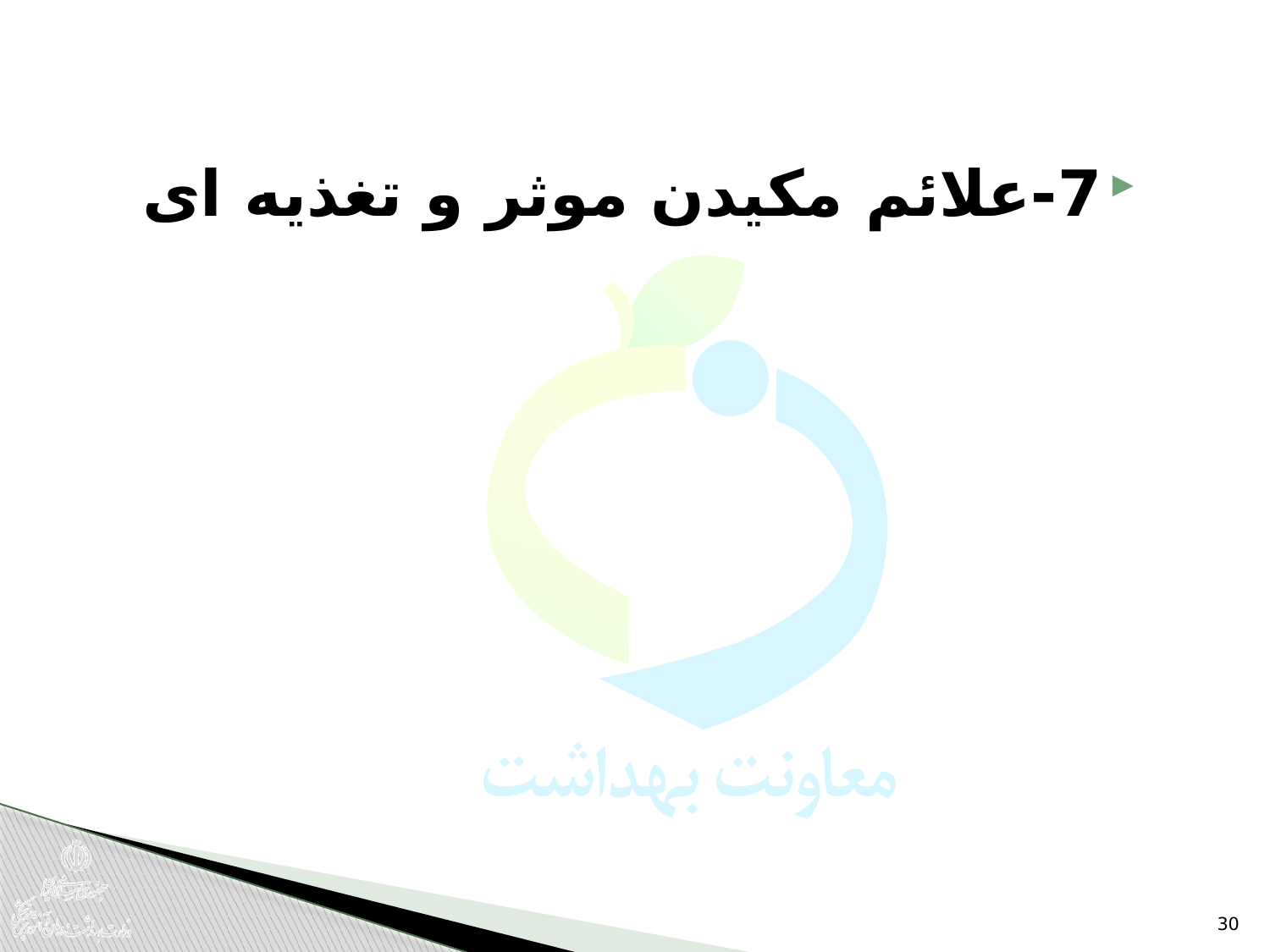

7-علائم مكيدن موثر و تغذیه ای
30